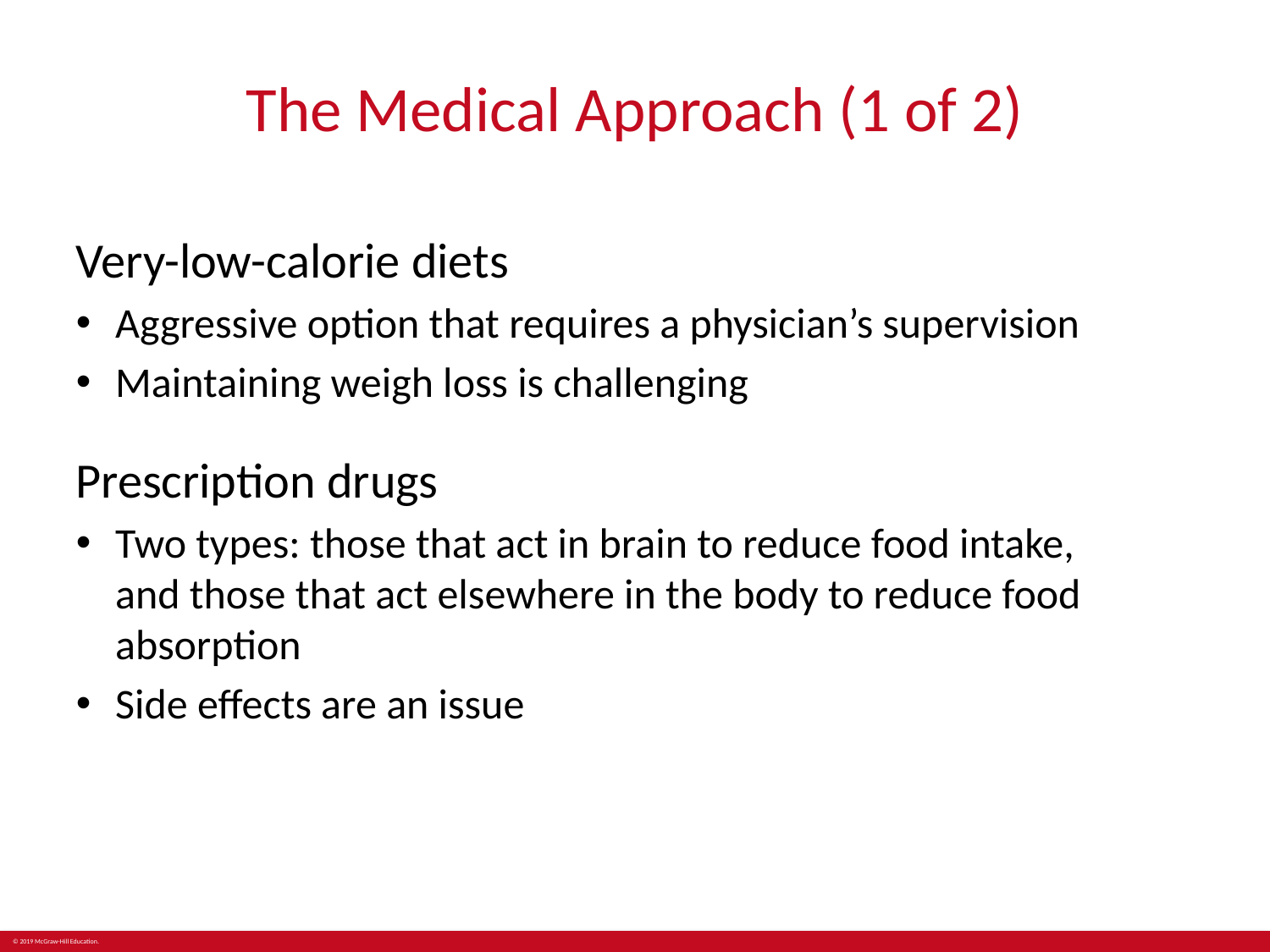

# The Medical Approach (1 of 2)
Very-low-calorie diets
Aggressive option that requires a physician’s supervision
Maintaining weigh loss is challenging
Prescription drugs
Two types: those that act in brain to reduce food intake,
and those that act elsewhere in the body to reduce food absorption
Side effects are an issue